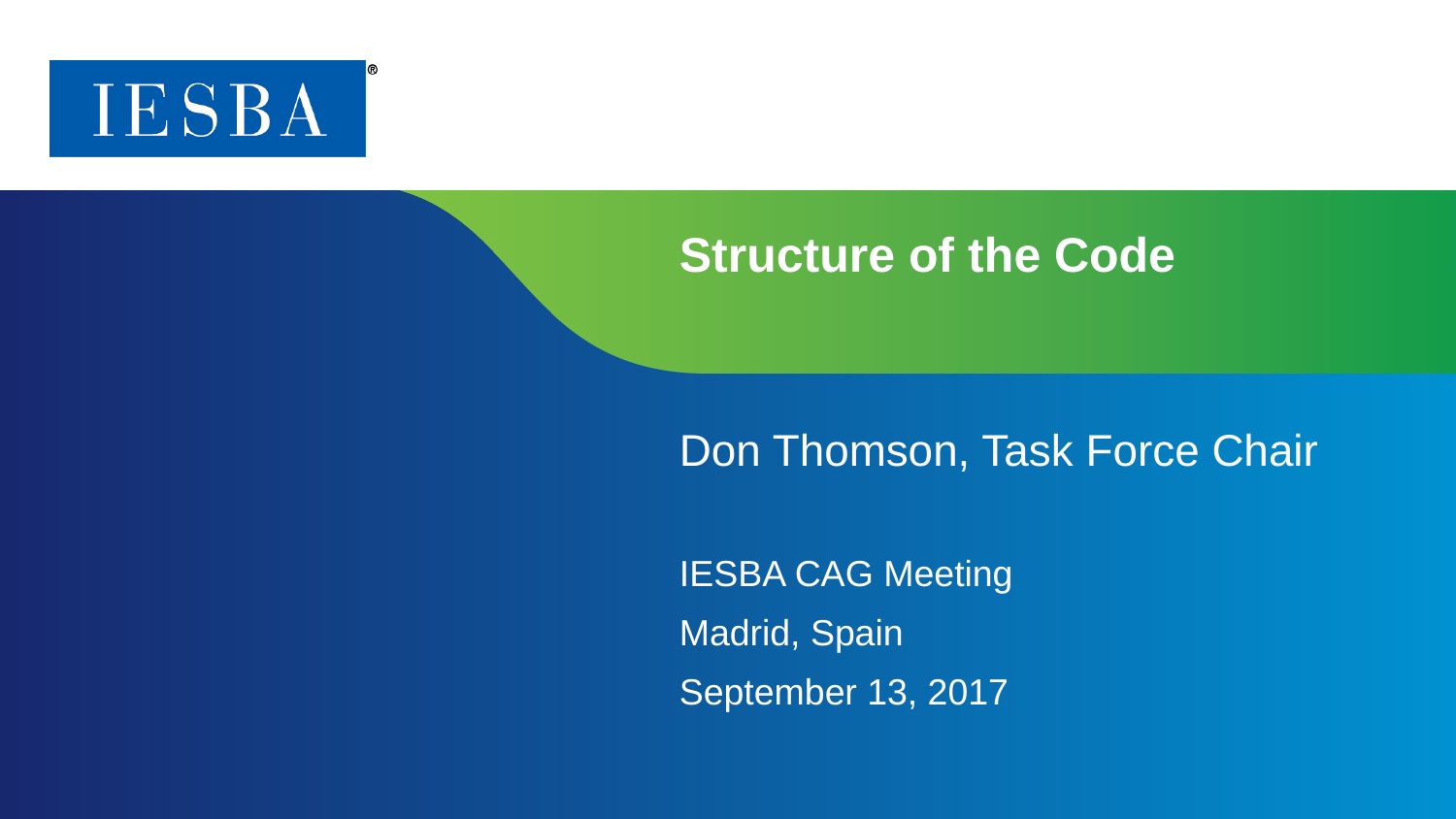

# Structure of the Code
Don Thomson, Task Force Chair

IESBA CAG Meeting
Madrid, Spain
September 13, 2017